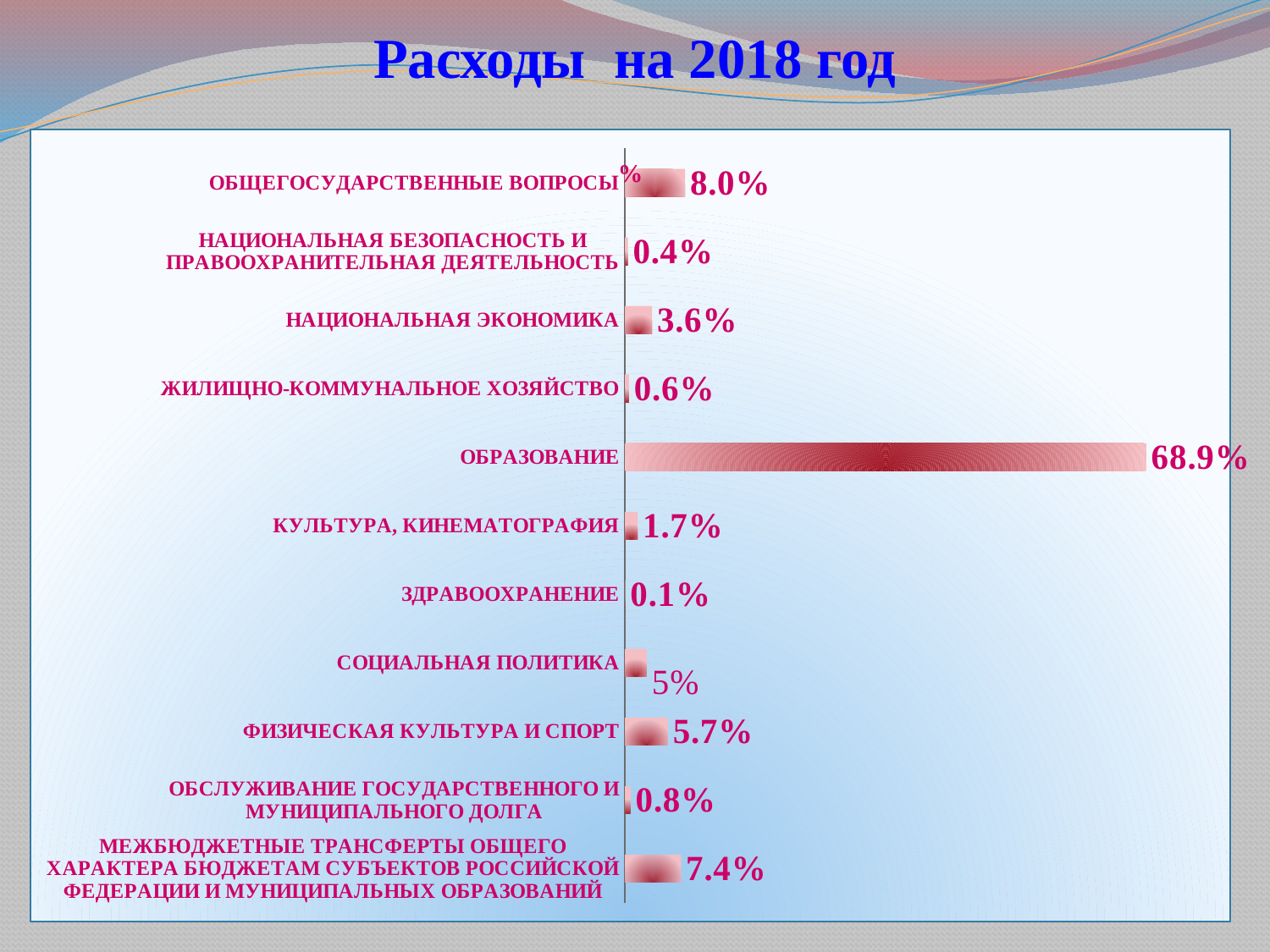

# Расходы  на 2018 год

### Chart:

| Category | % |
|---|---|
| МЕЖБЮДЖЕТНЫЕ ТРАНСФЕРТЫ ОБЩЕГО ХАРАКТЕРА БЮДЖЕТАМ СУБЪЕКТОВ РОССИЙСКОЙ ФЕДЕРАЦИИ И МУНИЦИПАЛЬНЫХ ОБРАЗОВАНИЙ | 0.0741729193562897 |
| ОБСЛУЖИВАНИЕ ГОСУДАРСТВЕННОГО И МУНИЦИПАЛЬНОГО ДОЛГА | 0.0075730338190314874 |
| ФИЗИЧЕСКАЯ КУЛЬТУРА И СПОРТ | 0.05699385857493703 |
| СОЦИАЛЬНАЯ ПОЛИТИКА | 0.02899958940720673 |
| ЗДРАВООХРАНЕНИЕ | 0.0005081261401156613 |
| КУЛЬТУРА, КИНЕМАТОГРАФИЯ | 0.01703230271468223 |
| ОБРАЗОВАНИЕ | 0.6893994077276826 |
| ЖИЛИЩНО-КОММУНАЛЬНОЕ ХОЗЯЙСТВО | 0.005539246728647879 |
| НАЦИОНАЛЬНАЯ ЭКОНОМИКА | 0.036059977694972496 |
| НАЦИОНАЛЬНАЯ БЕЗОПАСНОСТЬ И ПРАВООХРАНИТЕЛЬНАЯ ДЕЯТЕЛЬНОСТЬ | 0.0040544435172906726 |
| ОБЩЕГОСУДАРСТВЕННЫЕ ВОПРОСЫ | 0.07966709431914368 |